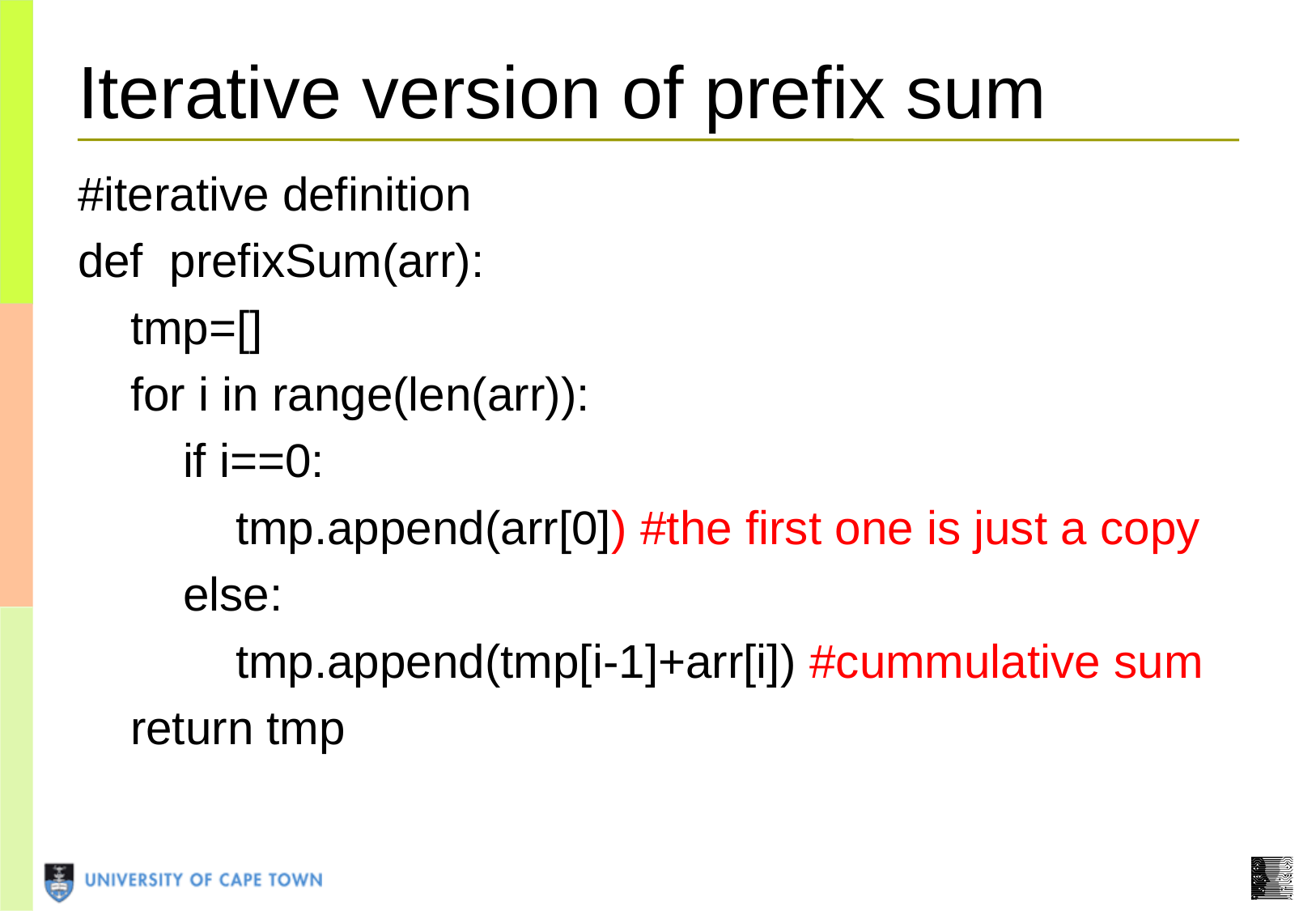

# Iterative version of prefix sum
#iterative definition
def  prefixSum(arr):
    tmp=[]
    for i in range(len(arr)):
        if i==0:
            tmp.append(arr[0]) #the first one is just a copy
        else:
            tmp.append(tmp[i-1]+arr[i]) #cummulative sum
    return tmp